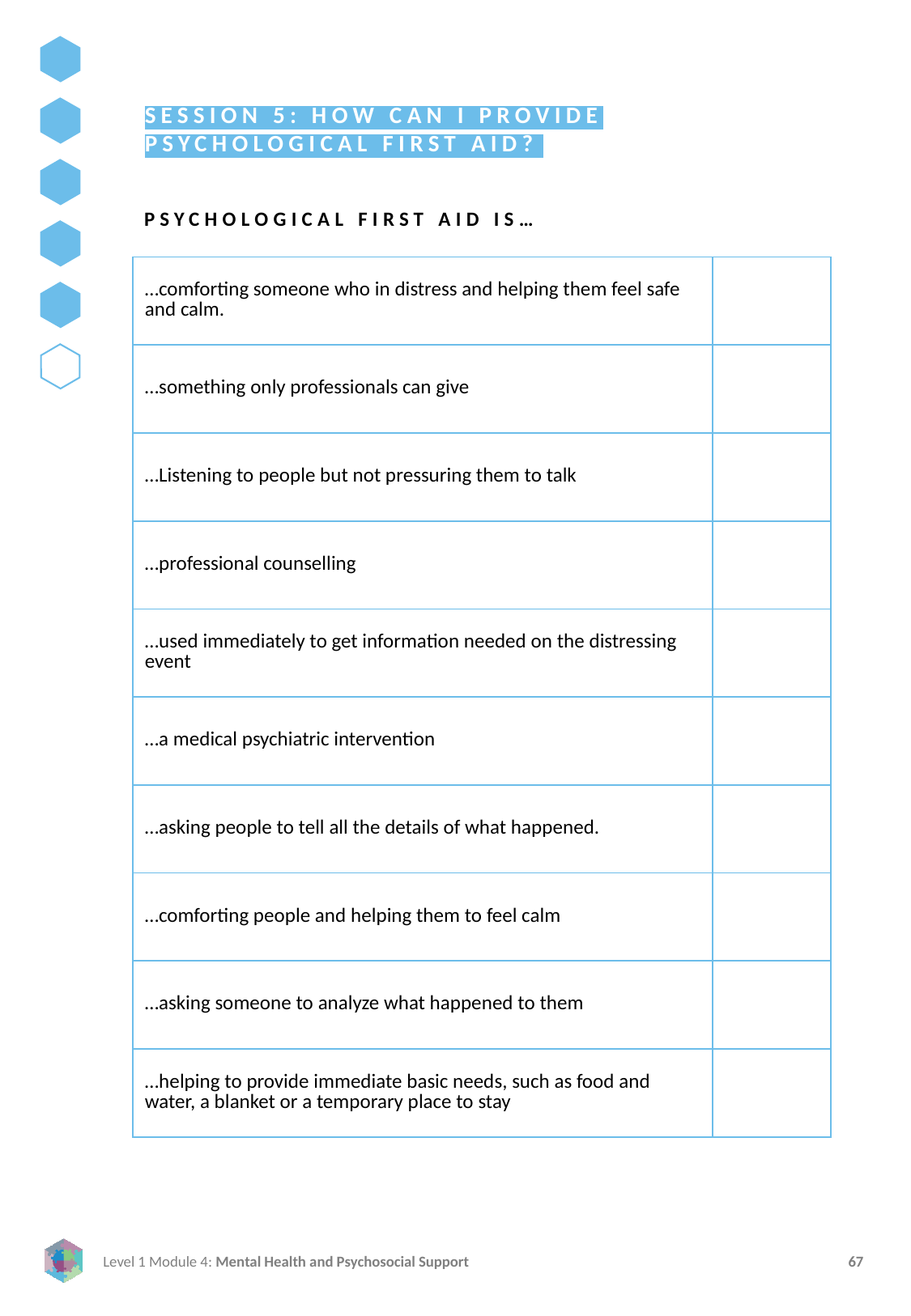

SESSION 5: HOW CAN I PROVIDE PSYCHOLOGICAL FIRST AID?

PSYCHOLOGICAL FIRST AID IS…

| …comforting someone who in distress and helping them feel safe and calm. |  |
| --- | --- |
| …something only professionals can give |  |
| …Listening to people but not pressuring them to talk |  |
| …professional counselling |  |
| …used immediately to get information needed on the distressing event |  |
| …a medical psychiatric intervention |  |
| …asking people to tell all the details of what happened. |  |
| …comforting people and helping them to feel calm |  |
| …asking someone to analyze what happened to them |  |
| …helping to provide immediate basic needs, such as food and water, a blanket or a temporary place to stay |  |